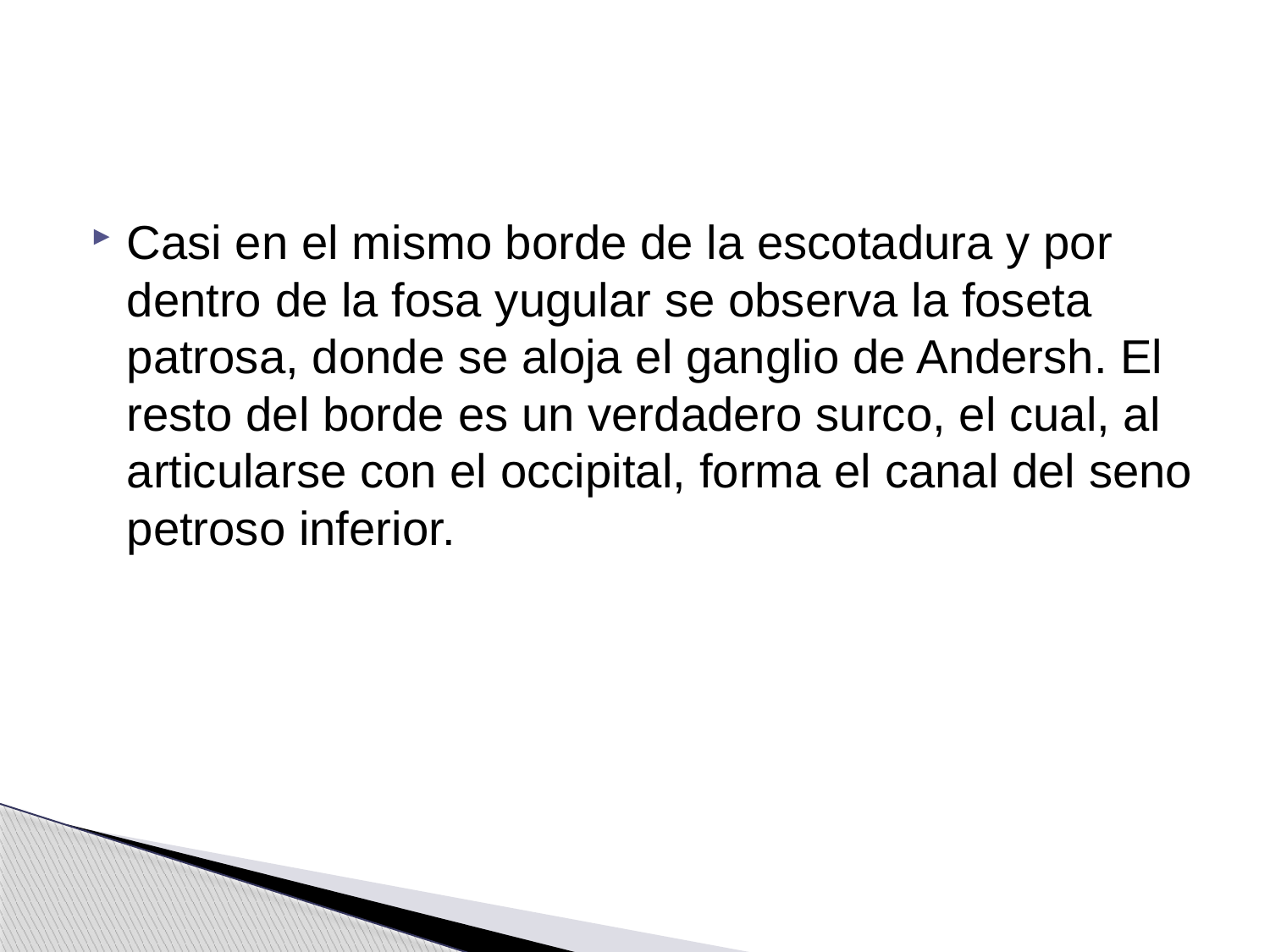

#
Casi en el mismo borde de la escotadura y por dentro de la fosa yugular se observa la foseta patrosa, donde se aloja el ganglio de Andersh. El resto del borde es un verdadero surco, el cual, al articularse con el occipital, forma el canal del seno petroso inferior.